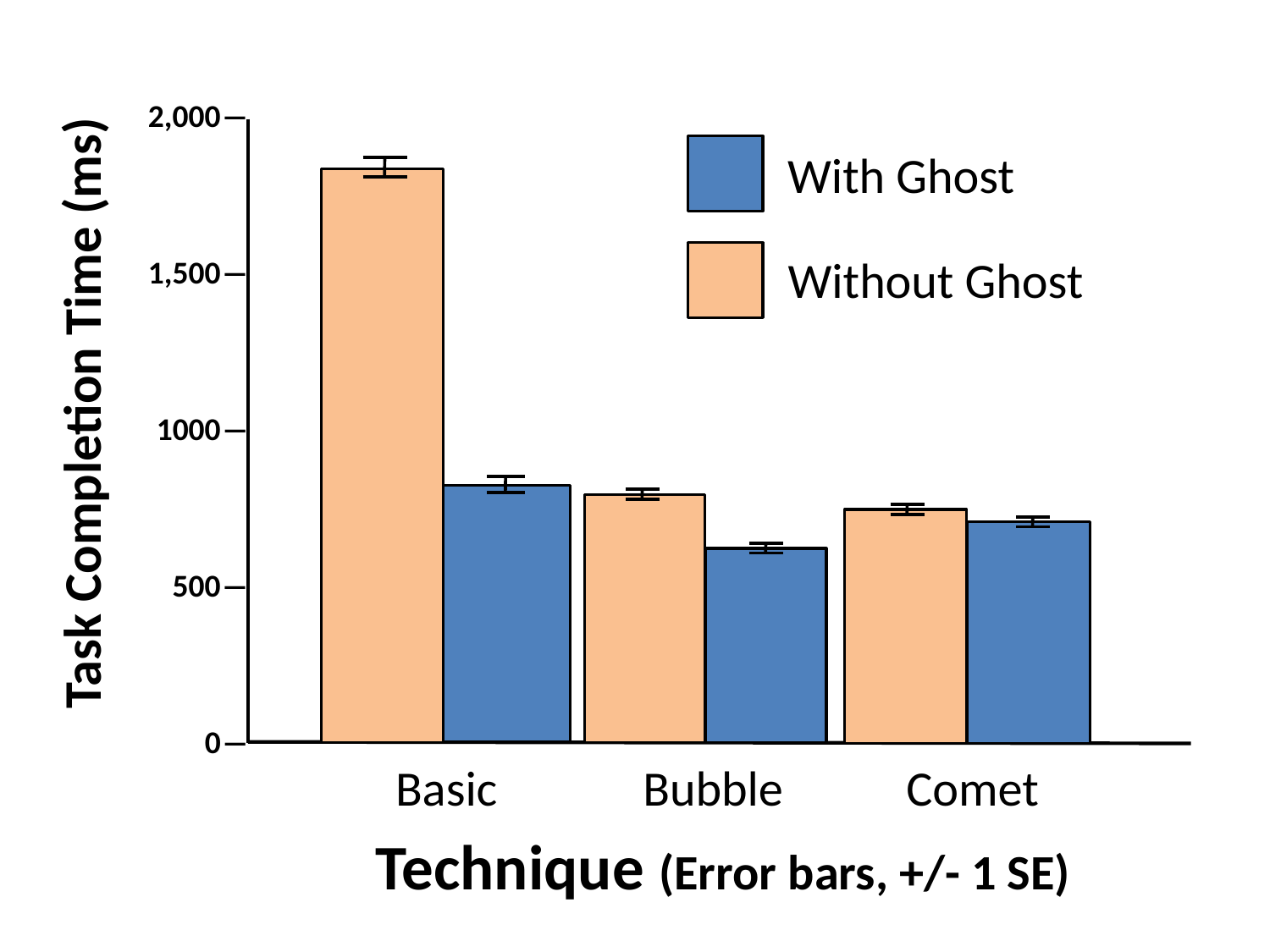

Task Completion Time (ms)
2,000―

1,500―

1000―

500―

0―

With Ghost

Without Ghost

   Basic             Bubble           Comet
Technique (Error bars, +/- 1 SE)